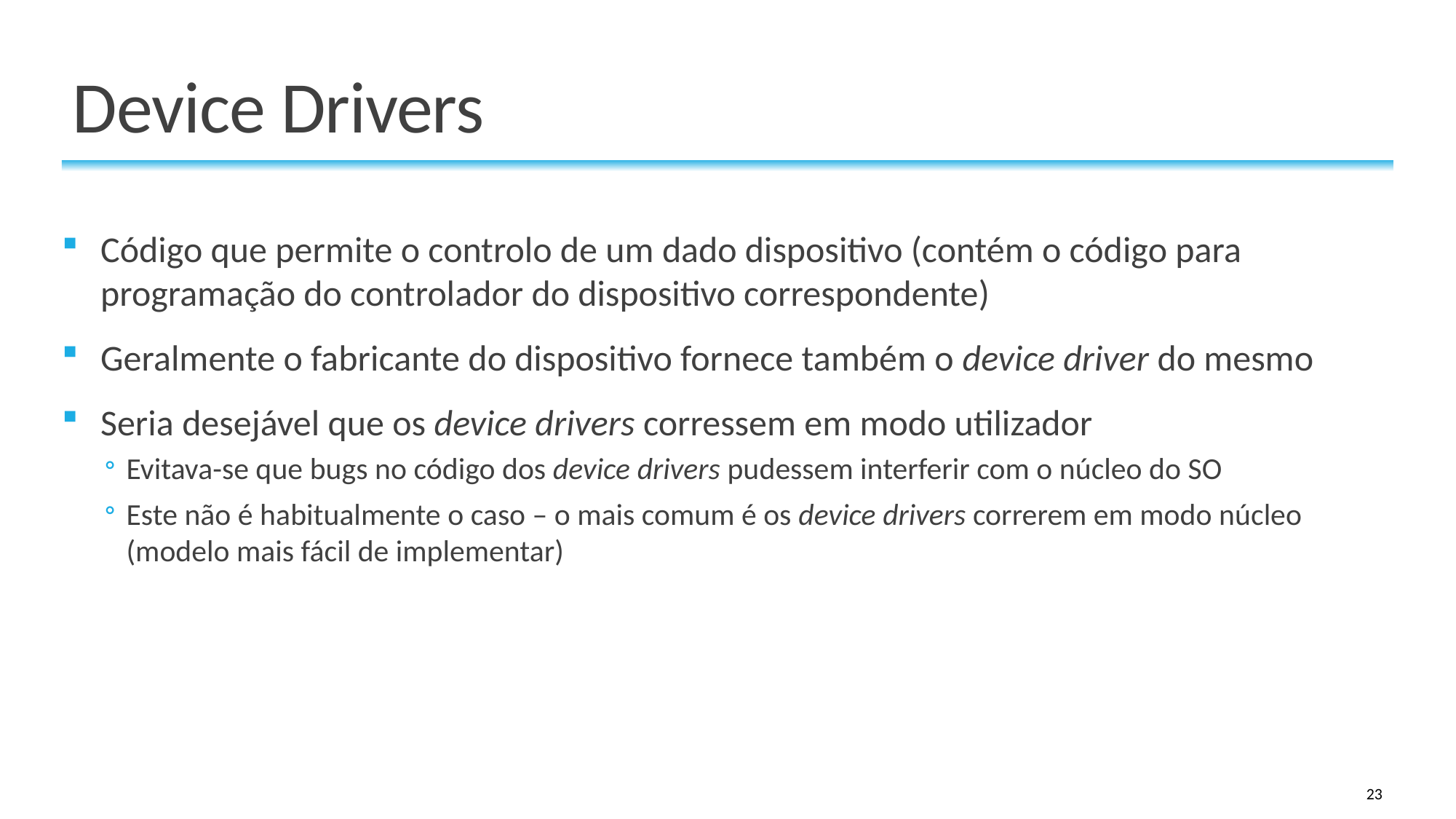

# Device Drivers
Código que permite o controlo de um dado dispositivo (contém o código para programação do controlador do dispositivo correspondente)
Geralmente o fabricante do dispositivo fornece também o device driver do mesmo
Seria desejável que os device drivers corressem em modo utilizador
Evitava-se que bugs no código dos device drivers pudessem interferir com o núcleo do SO
Este não é habitualmente o caso – o mais comum é os device drivers correrem em modo núcleo (modelo mais fácil de implementar)
23